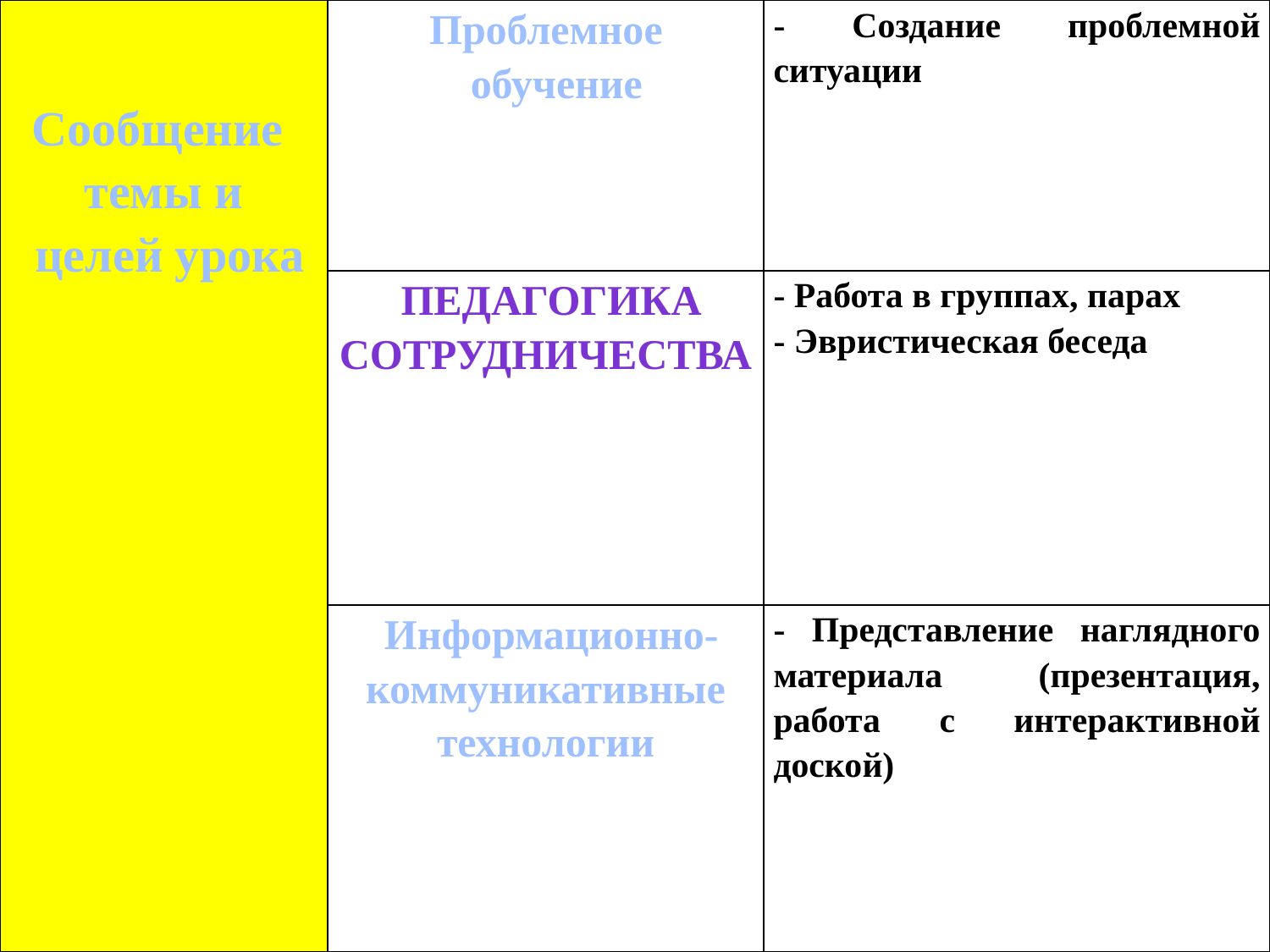

| Сообщение темы и целей урока | Проблемное   обучение | - Создание проблемной ситуации |
| --- | --- | --- |
|  | Педагогика сотрудничества | - Работа в группах, парах - Эвристическая беседа |
|  | Информационно-коммуникативные технологии | - Представление наглядного материала (презентация, работа с интерактивной доской) |